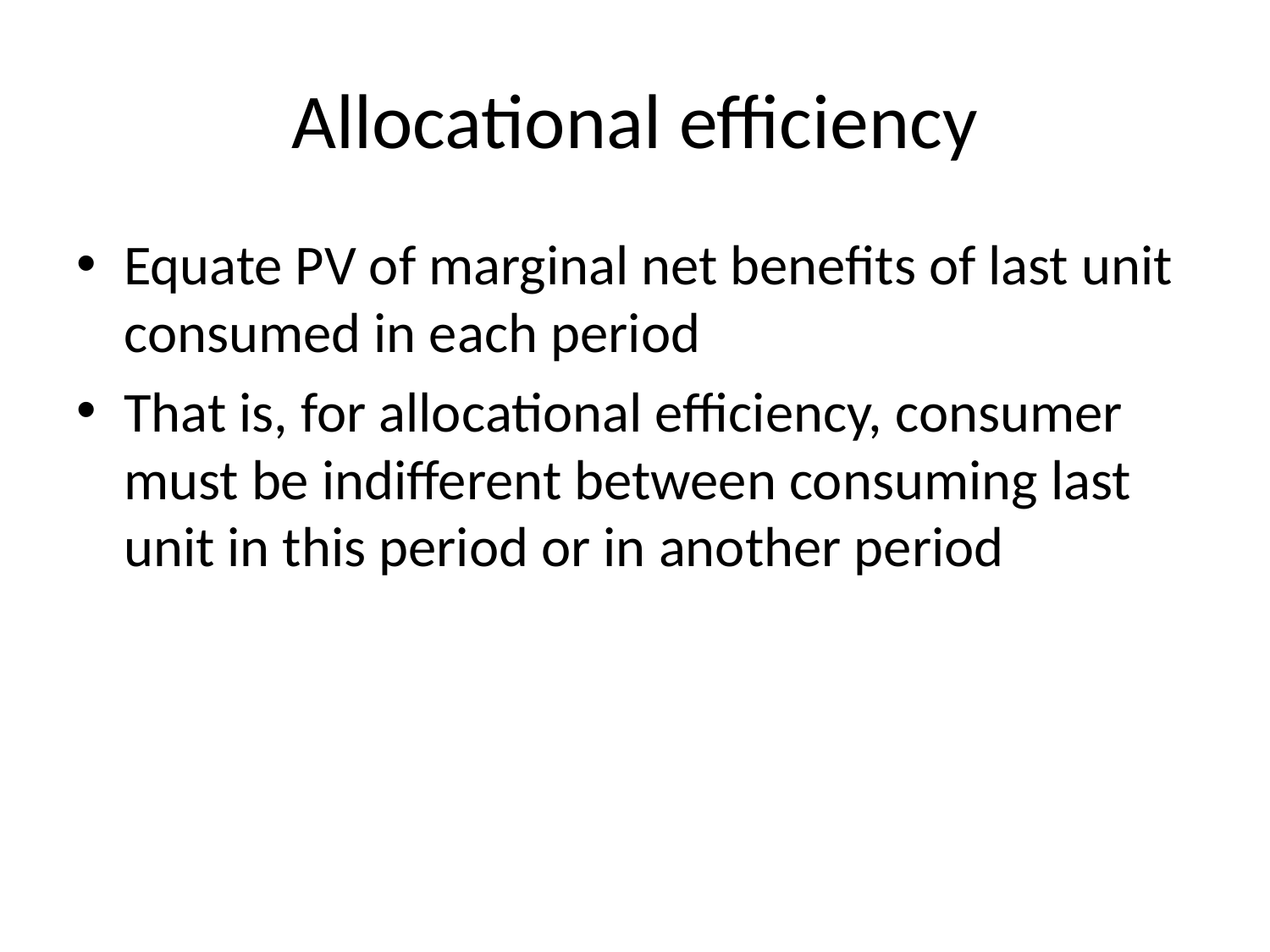

Allocational efficiency
Equate PV of marginal net benefits of last unit consumed in each period
That is, for allocational efficiency, consumer must be indifferent between consuming last unit in this period or in another period